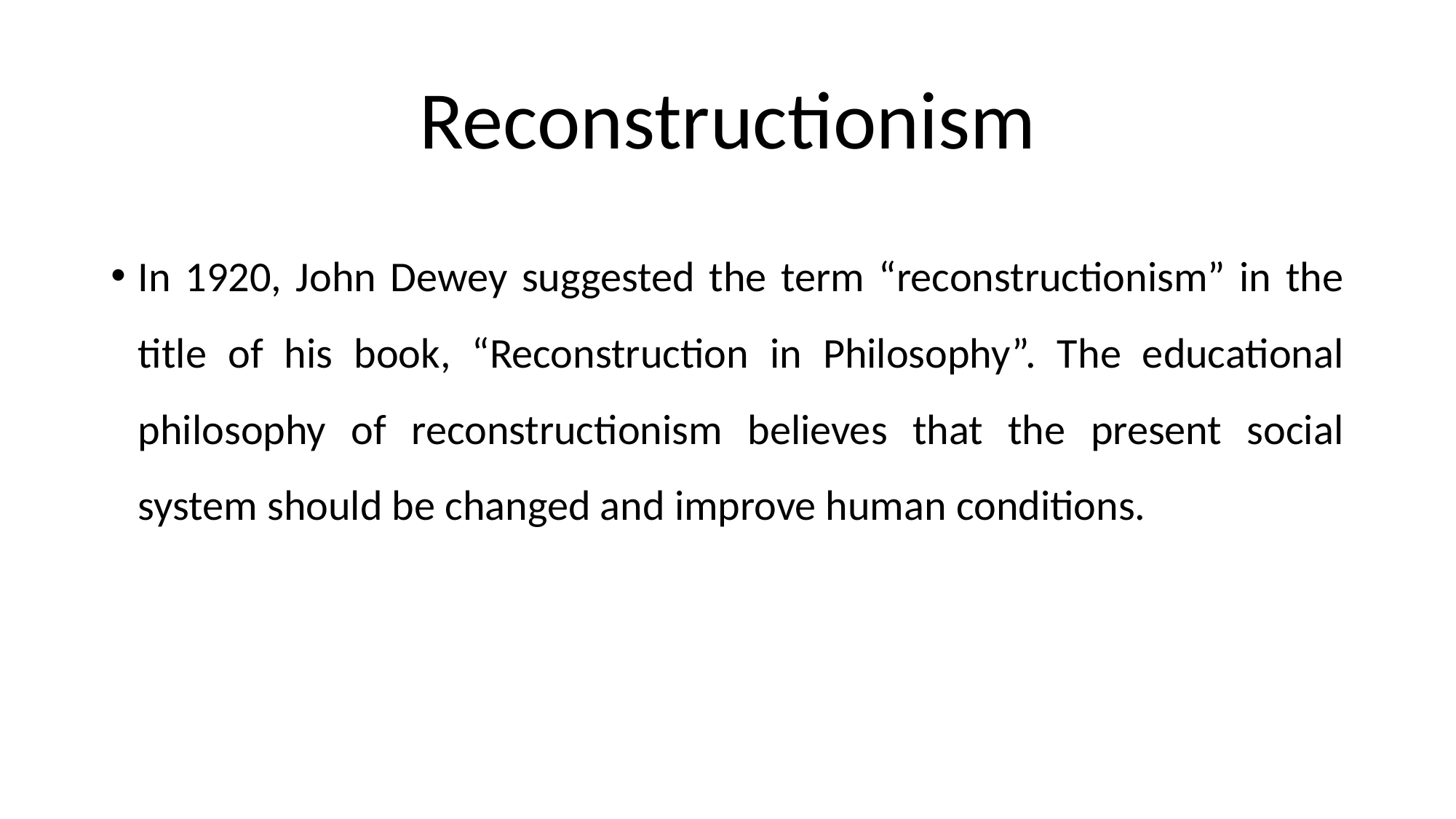

# Reconstructionism
In 1920, John Dewey suggested the term “reconstructionism” in the title of his book, “Reconstruction in Philosophy”. The educational philosophy of reconstructionism believes that the present social system should be changed and improve human conditions.